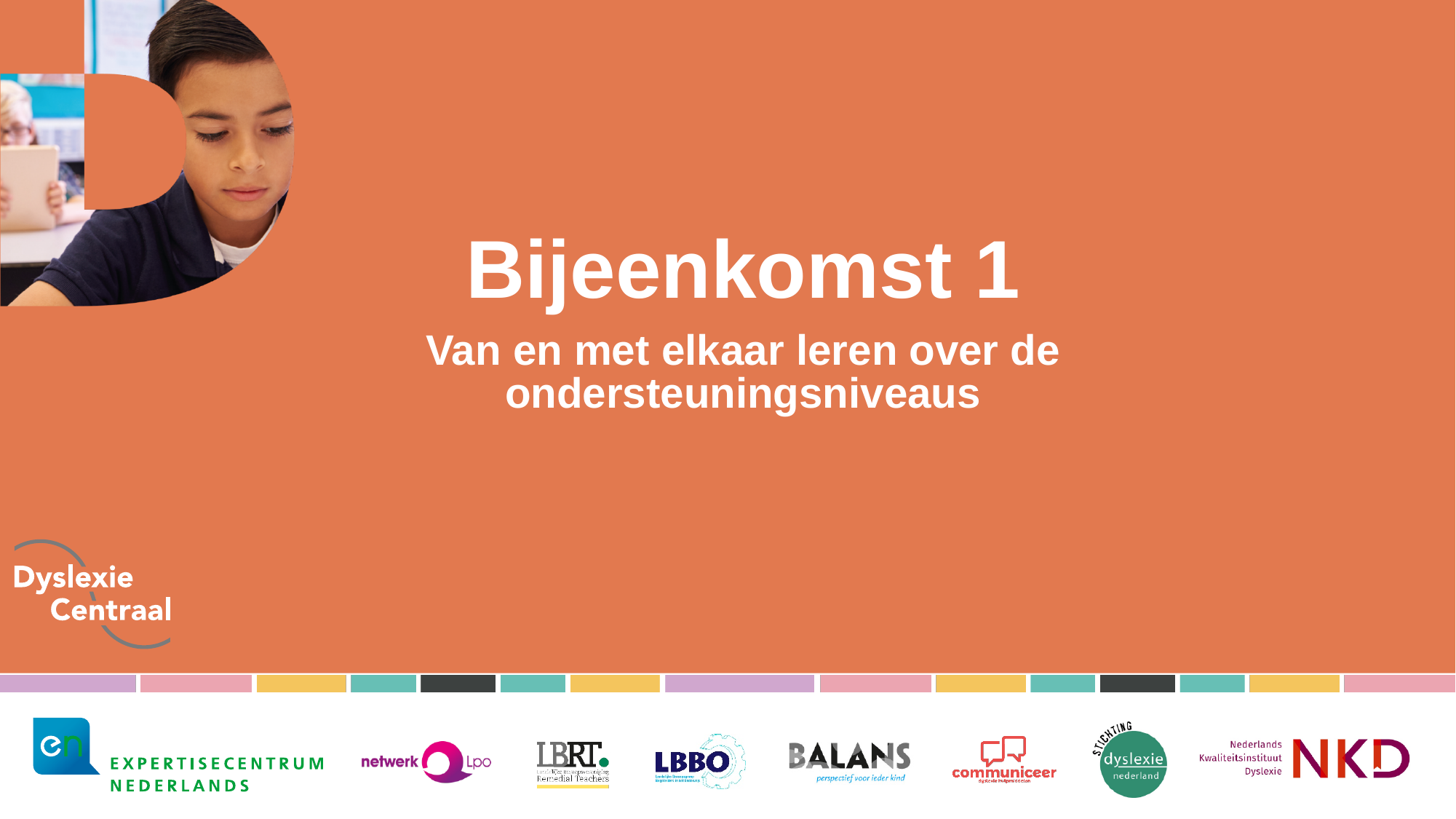

# Bijeenkomst 1
Van en met elkaar leren over de ondersteuningsniveaus